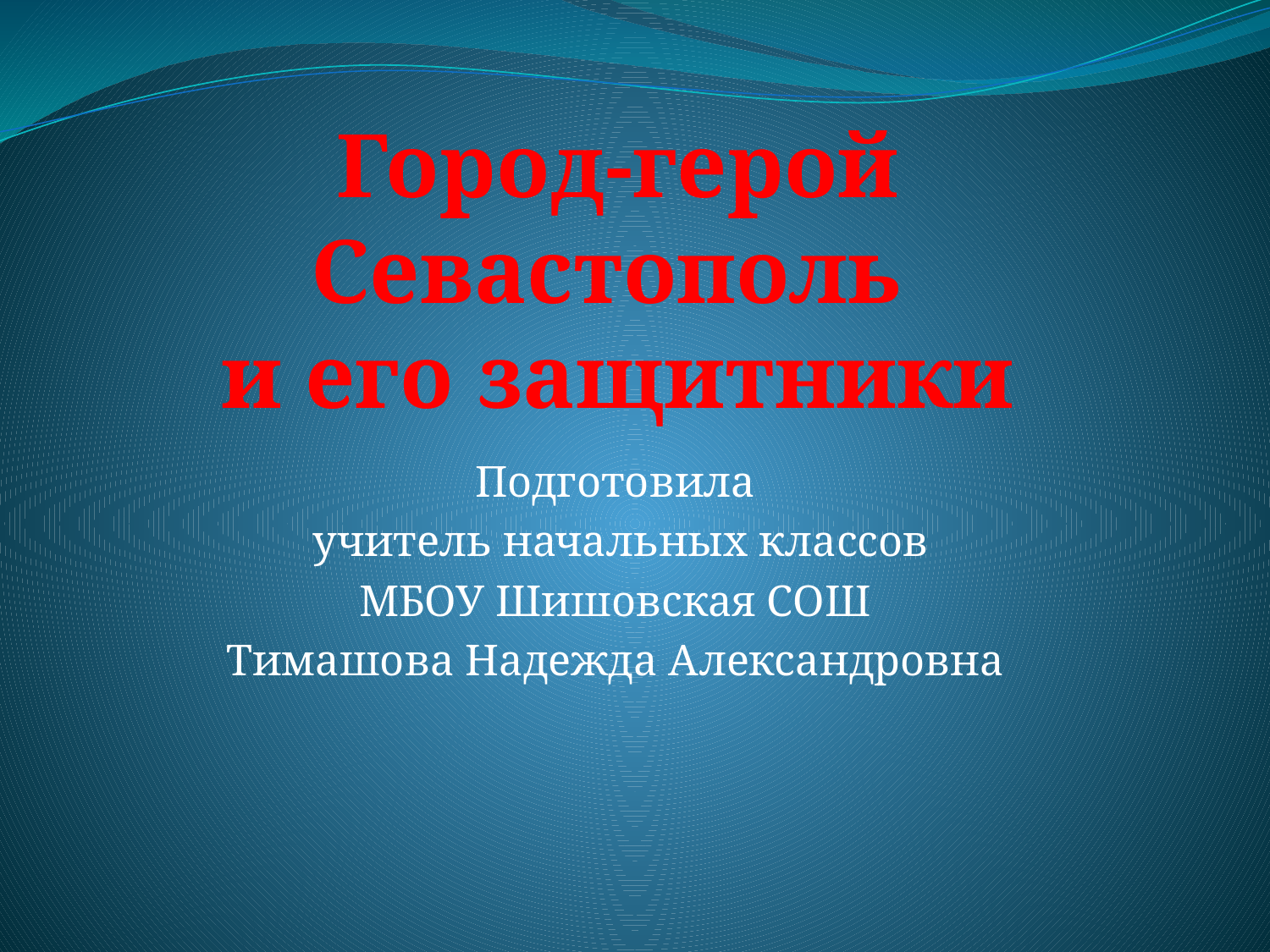

# Город-герой Севастополь и его защитники
Подготовила
 учитель начальных классов
МБОУ Шишовская СОШ
Тимашова Надежда Александровна